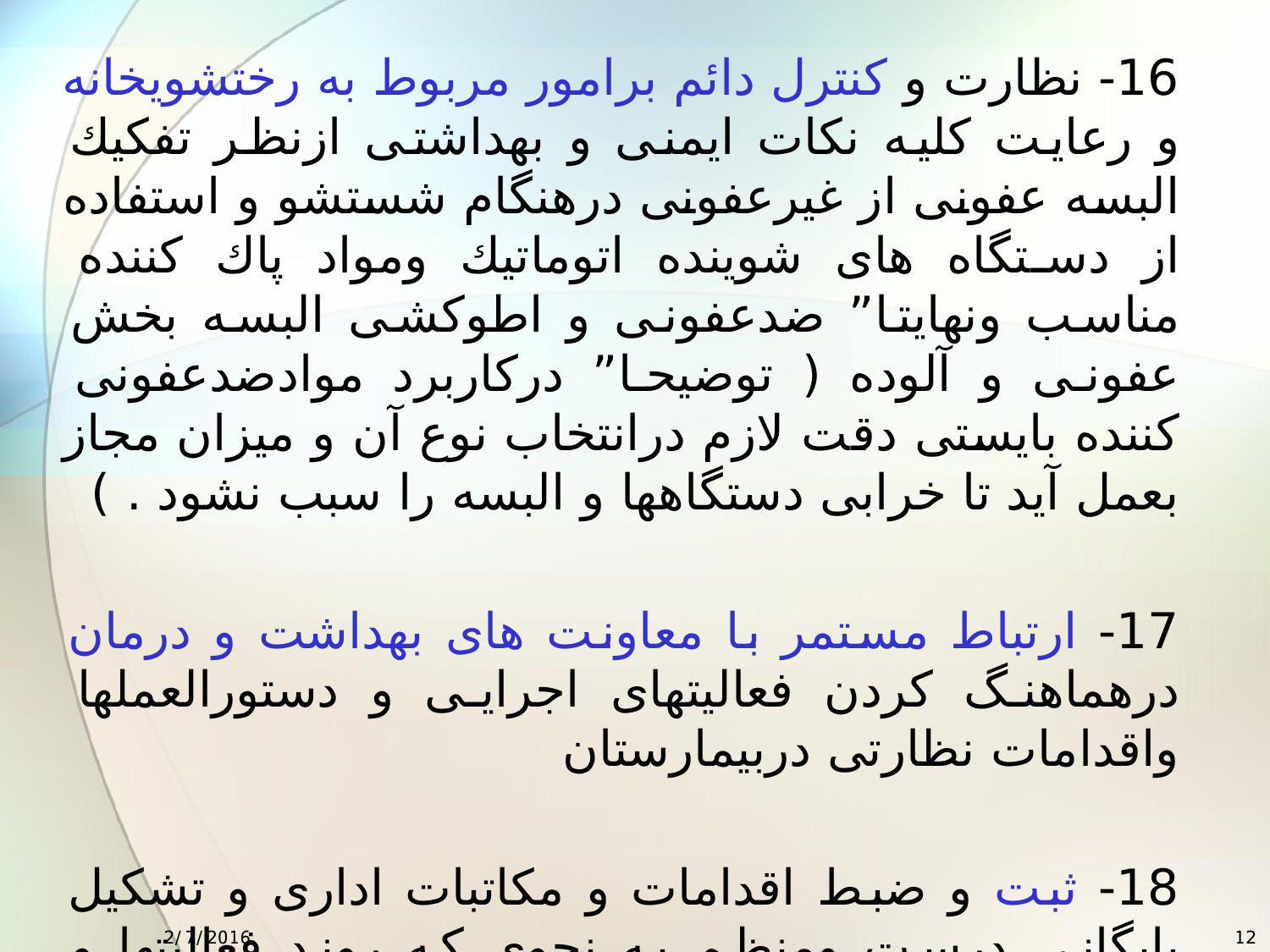

16- نظارت و كنترل دائم برامور مربوط به رختشویخانه و رعایت كلیه نكات ایمنی و بهداشتی ازنظر تفكیك البسه عفونی از غیرعفونی درهنگام شستشو و استفاده از دستگاه های شوینده اتوماتیك ومواد پاك كننده مناسب ونهایتا” ضدعفونی و اطوكشی البسه بخش عفونی و آلوده ( توضیحا” دركاربرد موادضدعفونی كننده بایستی دقت لازم درانتخاب نوع آن و میزان مجاز بعمل آید تا خرابی دستگاهها و البسه را سبب نشود . )

17- ارتباط مستمر با معاونت های بهداشت و درمان درهماهنگ كردن فعالیتهای اجرایی و دستورالعملها واقدامات نظارتی دربیمارستان

18- ثبت و ضبط اقدامات و مكاتبات اداری و تشكیل بایگانی درست ومنظم به نحوی كه روند فعالیتها و پیگیری امور بدین طریق كاملا” قابل دسترسی و مشهود باشد . ( مستند سازی )

2/7/2016
12